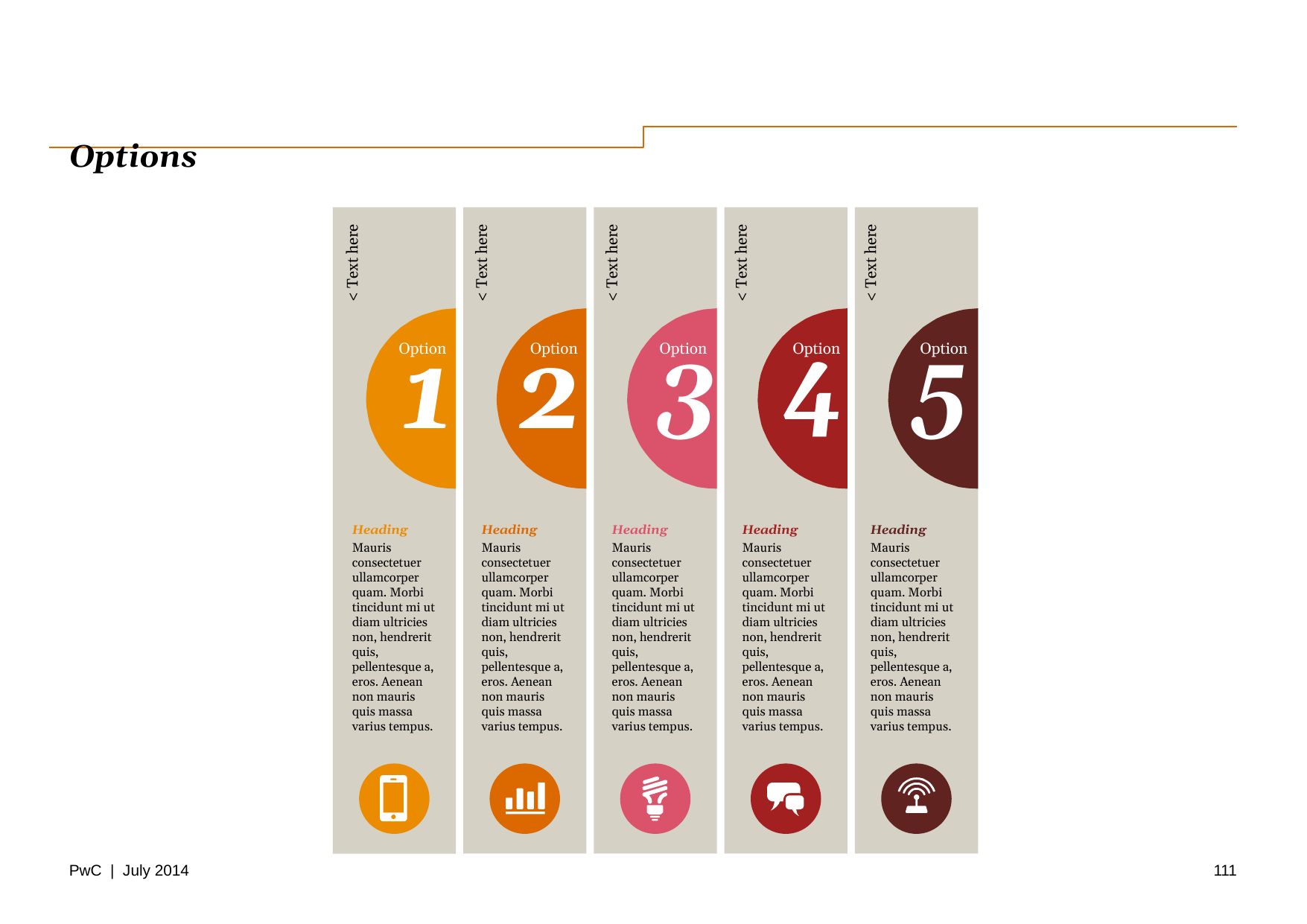

# Options

< Text here
< Text here
< Text here
< Text here
< Text here
1
2
3
4
5
Option
Option
Option
Option
Option
Heading
Mauris consectetuer ullamcorper quam. Morbi tincidunt mi ut diam ultricies non, hendrerit quis, pellentesque a, eros. Aenean non mauris quis massa varius tempus.
Heading
Mauris consectetuer ullamcorper quam. Morbi tincidunt mi ut diam ultricies non, hendrerit quis, pellentesque a, eros. Aenean non mauris quis massa varius tempus.
Heading
Mauris consectetuer ullamcorper quam. Morbi tincidunt mi ut diam ultricies non, hendrerit quis, pellentesque a, eros. Aenean non mauris quis massa varius tempus.
Heading
Mauris consectetuer ullamcorper quam. Morbi tincidunt mi ut diam ultricies non, hendrerit quis, pellentesque a, eros. Aenean non mauris quis massa varius tempus.
Heading
Mauris consectetuer ullamcorper quam. Morbi tincidunt mi ut diam ultricies non, hendrerit quis, pellentesque a, eros. Aenean non mauris quis massa varius tempus.

111